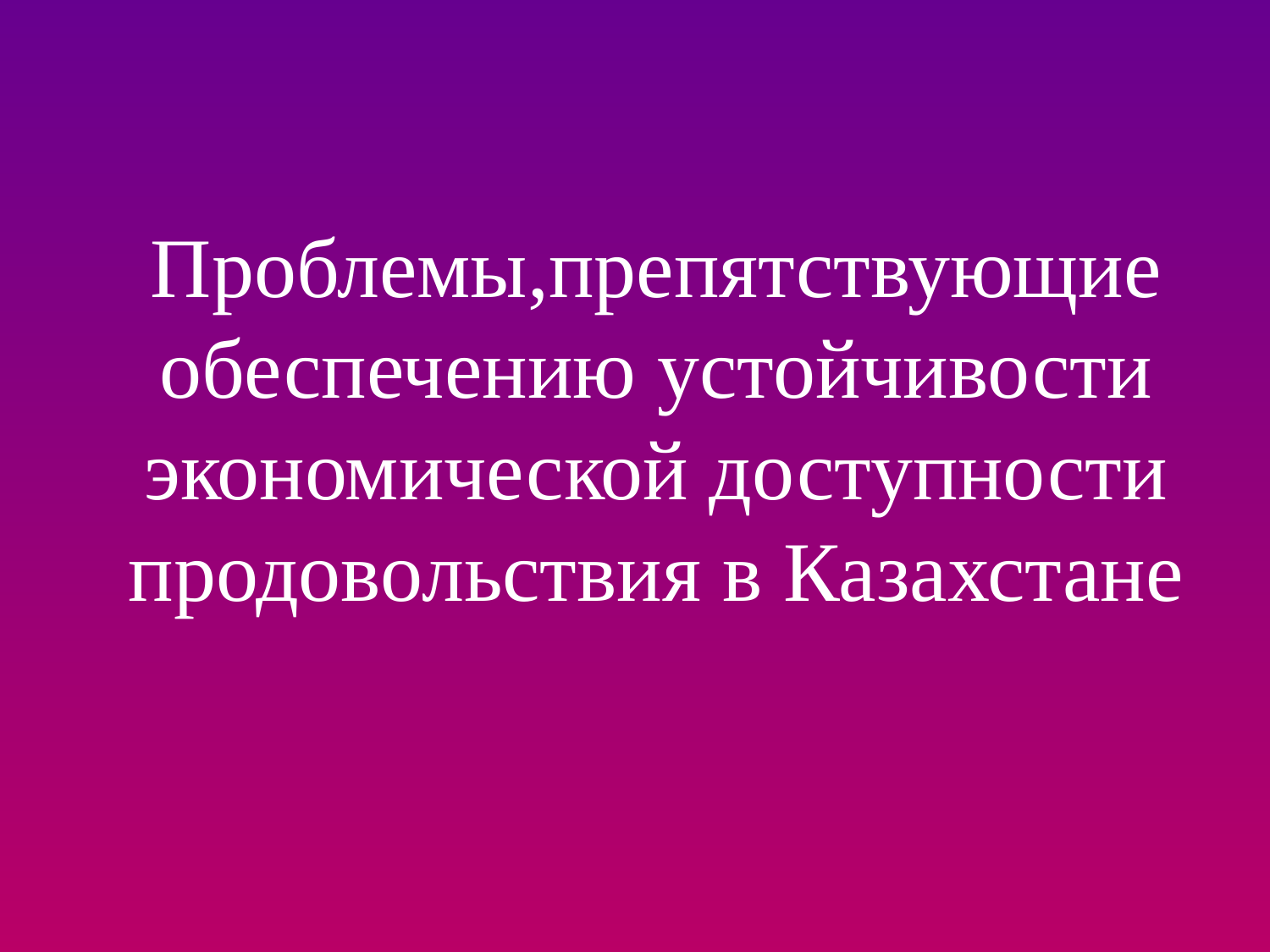

# Проблемы,препятствующие обеспечению устойчивости экономической доступности продовольствия в Казахстане